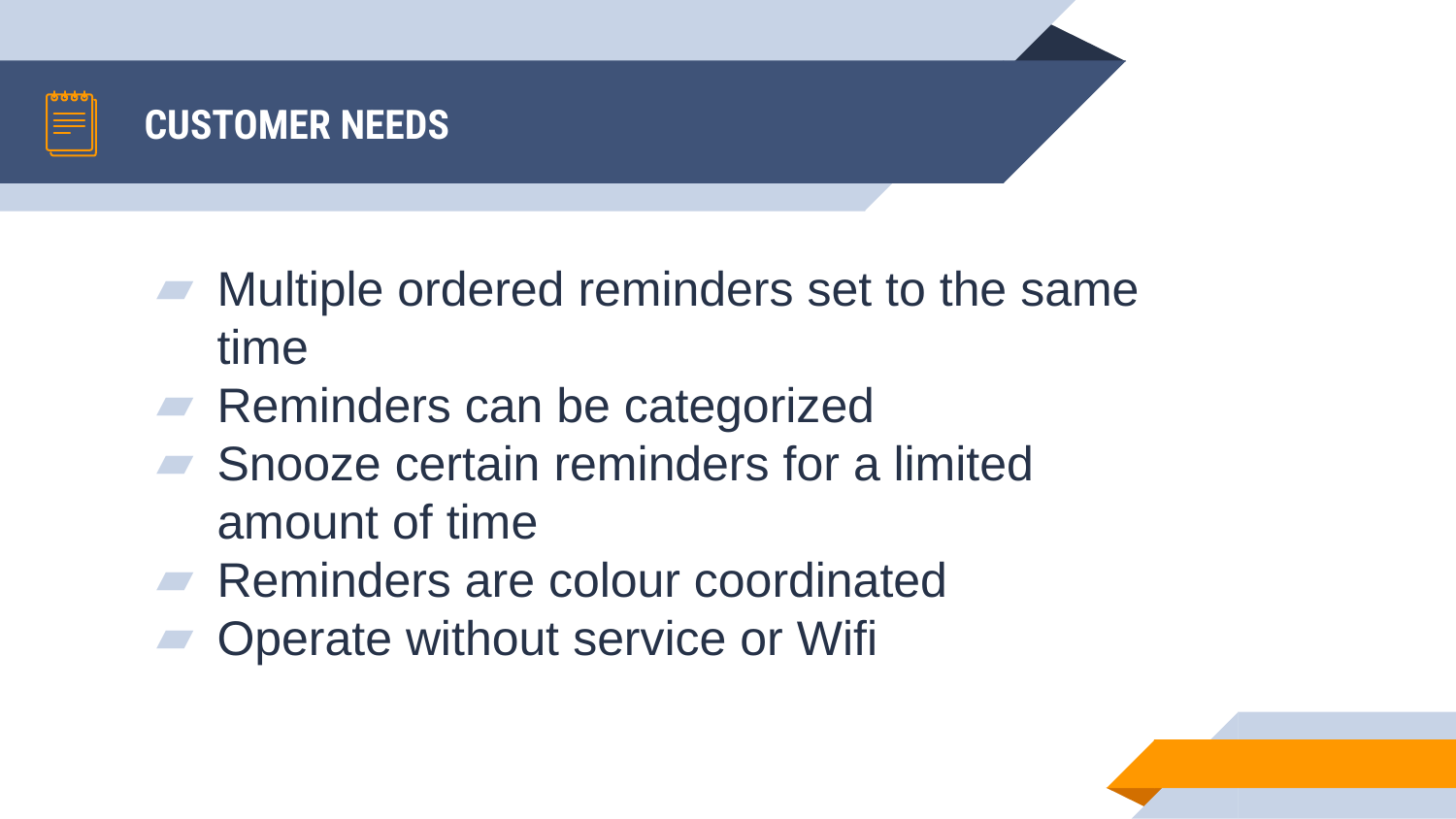

# CUSTOMER NEEDS

Multiple ordered reminders set to the same time
Reminders can be categorized
Snooze certain reminders for a limited amount of time
Reminders are colour coordinated
Operate without service or Wifi